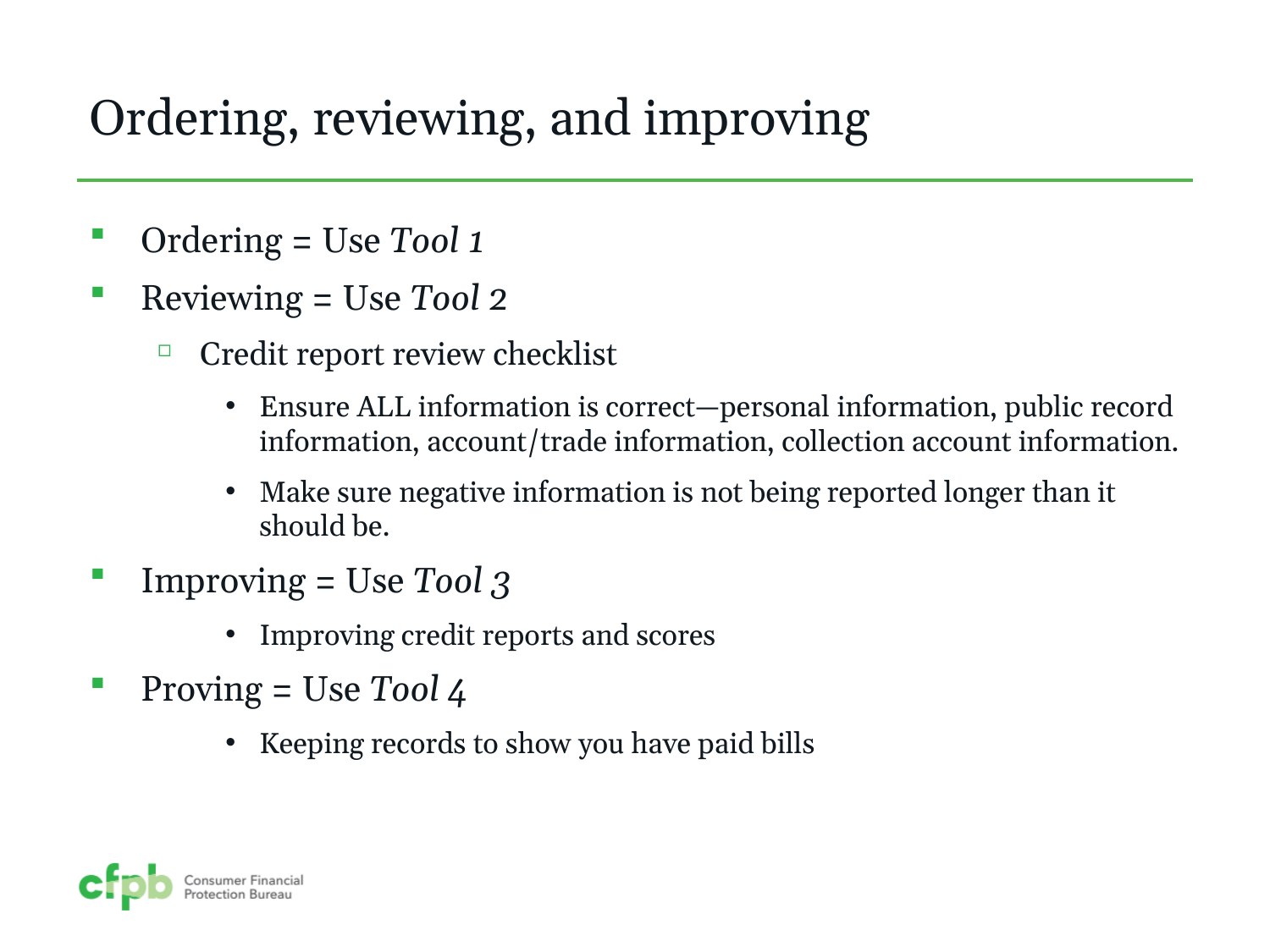

# Ordering, reviewing, and improving
Ordering = Use Tool 1
Reviewing = Use Tool 2
Credit report review checklist
Ensure ALL information is correct—personal information, public record information, account/trade information, collection account information.
Make sure negative information is not being reported longer than it should be.
Improving = Use Tool 3
Improving credit reports and scores
Proving = Use Tool 4
Keeping records to show you have paid bills